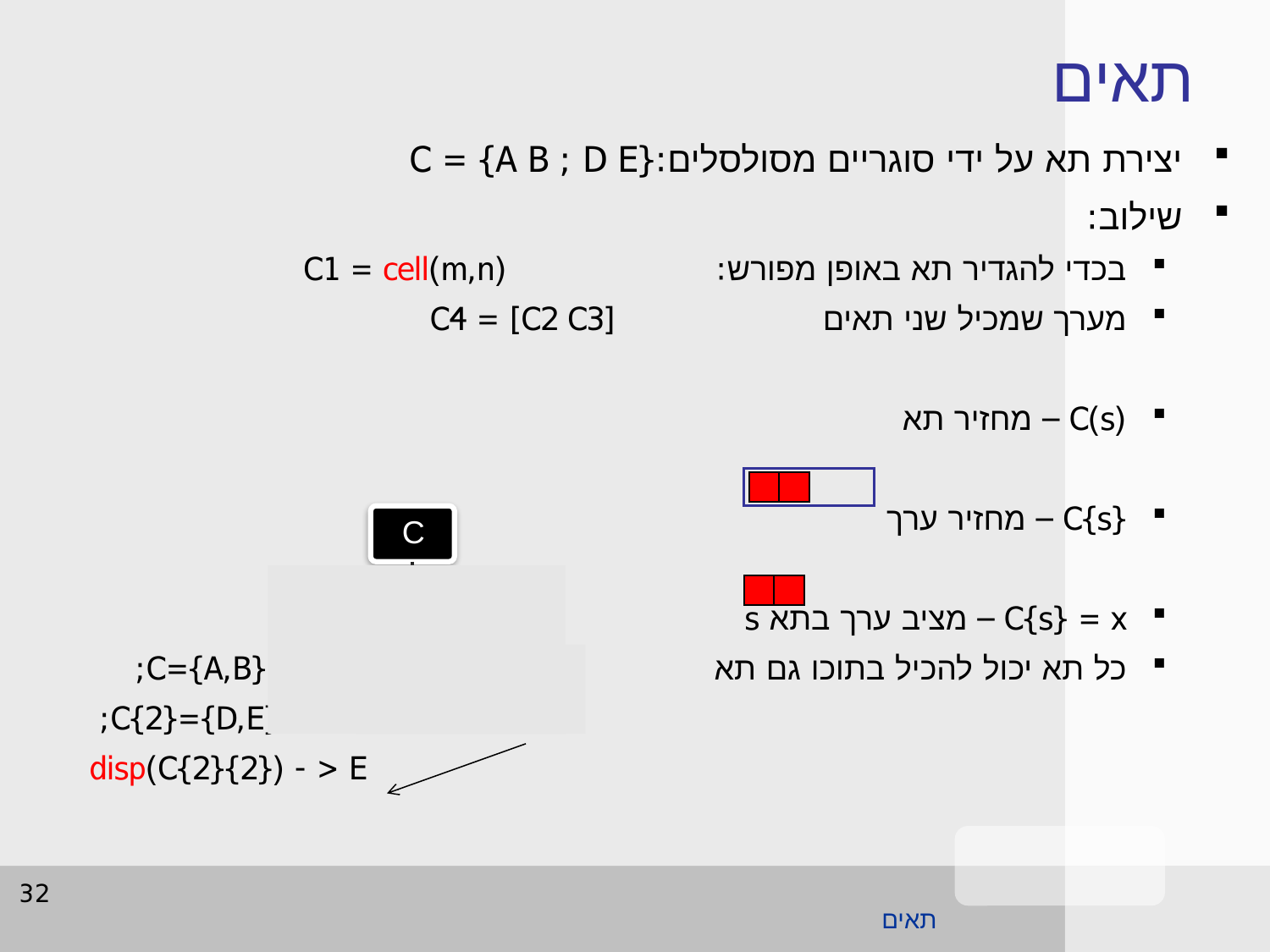

תאים
יצירת תא על ידי סוגריים מסולסלים:	C = {A B ; D E}
שילוב:
בכדי להגדיר תא באופן מפורש:                     C1 = cell(m,n)
מערך שמכיל שני תאים		             C4 = [C2 C3]

(s)C – מחזיר תא

C{s} – מחזיר ערך

C{s} = x – מציב ערך בתא s
כל תא יכול להכיל בתוכו גם תא                                             C={A,B};
C{2}={D,E};
disp(C{2}{2}) - > E

C
A
B
D
E

32
תאים